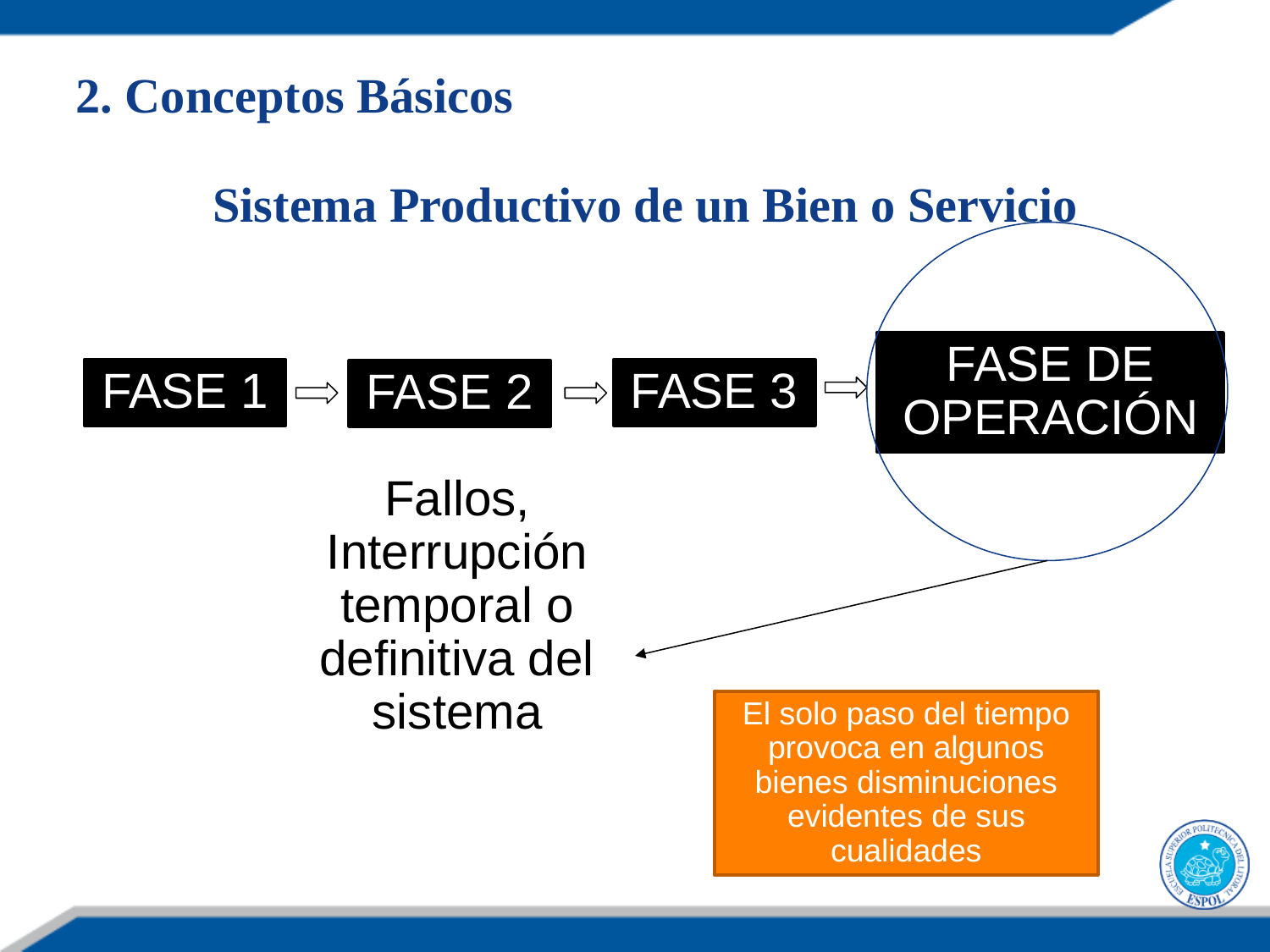

2. Conceptos Básicos

Sistema Productivo de un Bien o Servicio

FASE DE OPERACIÓN
FASE 1
FASE 3
FASE 2

Fallos, Interrupción temporal o definitiva del sistema
El solo paso del tiempo provoca en algunos bienes disminuciones evidentes de sus cualidades